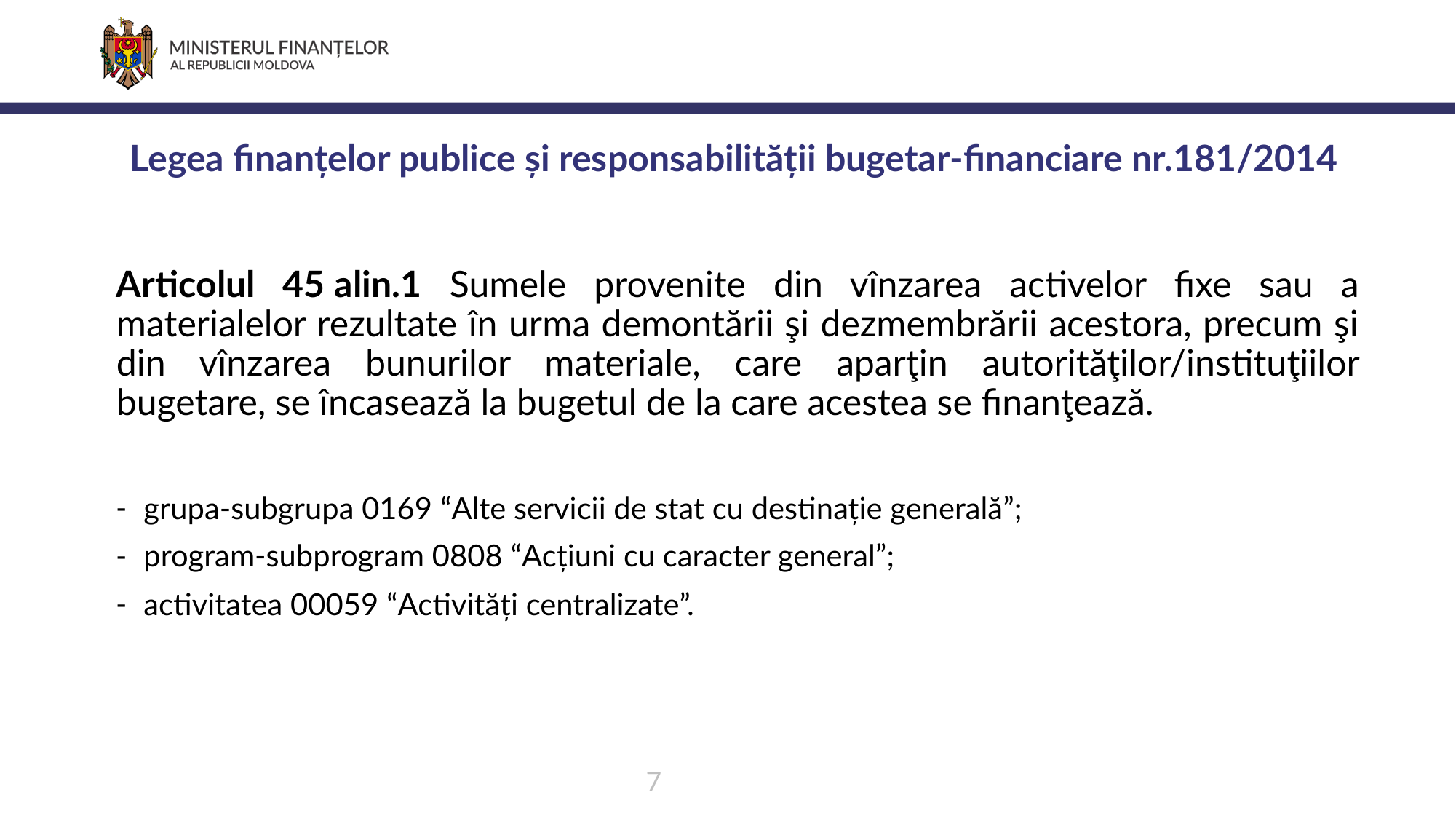

Legea finanțelor publice și responsabilității bugetar-financiare nr.181/2014
Articolul 45 alin.1 Sumele provenite din vînzarea activelor fixe sau a materialelor rezultate în urma demontării şi dezmembrării acestora, precum şi din vînzarea bunurilor materiale, care aparţin autorităţilor/instituţiilor bugetare, se încasează la bugetul de la care acestea se finanţează.

grupa-subgrupa 0169 “Alte servicii de stat cu destinație generală”;
program-subprogram 0808 “Acțiuni cu caracter general”;
activitatea 00059 “Activități centralizate”.

7